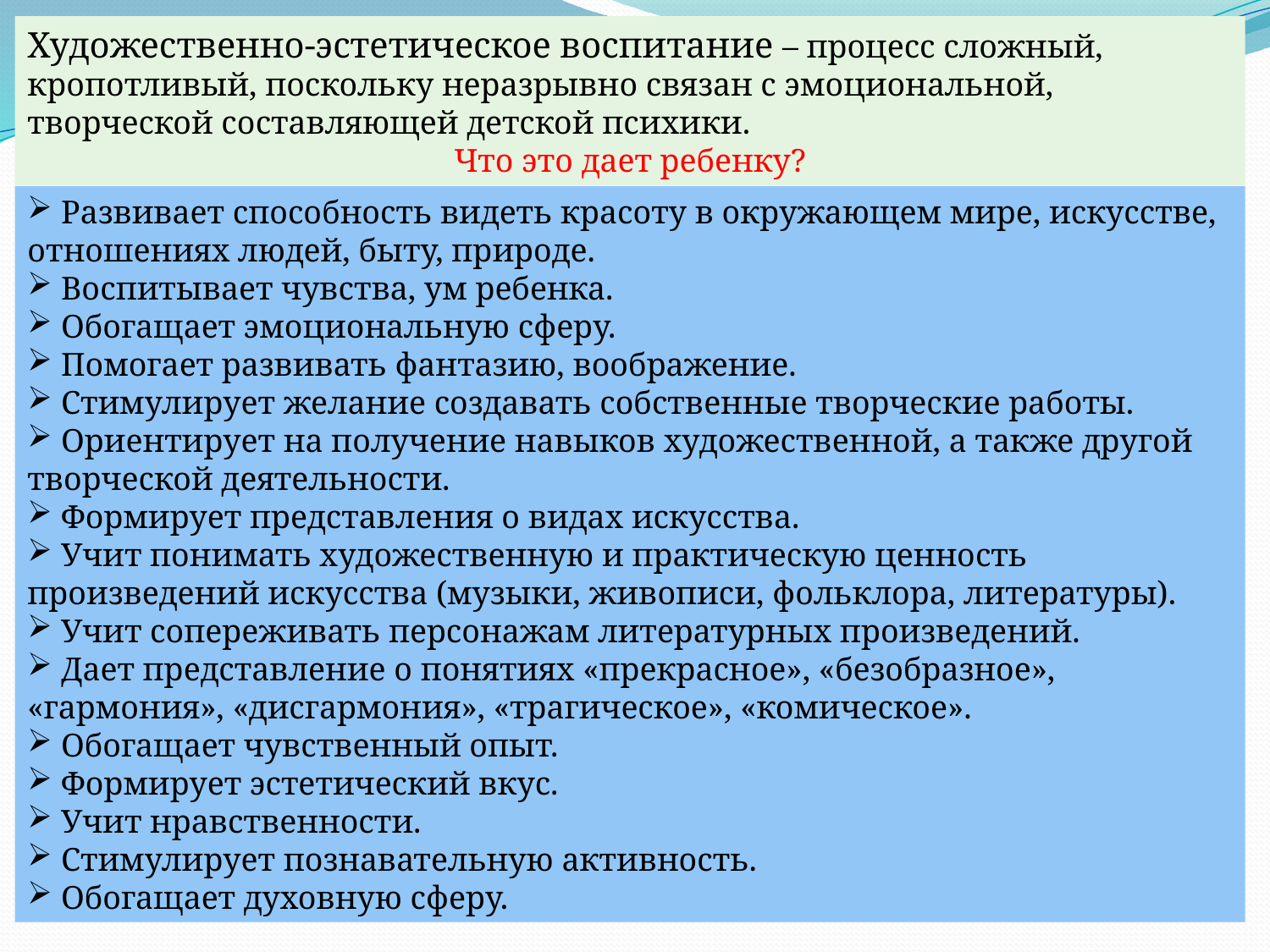

Художественно-эстетическое воспитание – процесс сложный, кропотливый, поскольку неразрывно связан с эмоциональной, творческой составляющей детской психики.
Что это дает ребенку?
 Развивает способность видеть красоту в окружающем мире, искусстве, отношениях людей, быту, природе.
 Воспитывает чувства, ум ребенка.
 Обогащает эмоциональную сферу.
 Помогает развивать фантазию, воображение.
 Стимулирует желание создавать собственные творческие работы.
 Ориентирует на получение навыков художественной, а также другой творческой деятельности.
 Формирует представления о видах искусства.
 Учит понимать художественную и практическую ценность произведений искусства (музыки, живописи, фольклора, литературы).
 Учит сопереживать персонажам литературных произведений.
 Дает представление о понятиях «прекрасное», «безобразное», «гармония», «дисгармония», «трагическое», «комическое».
 Обогащает чувственный опыт.
 Формирует эстетический вкус.
 Учит нравственности.
 Стимулирует познавательную активность.
 Обогащает духовную сферу.